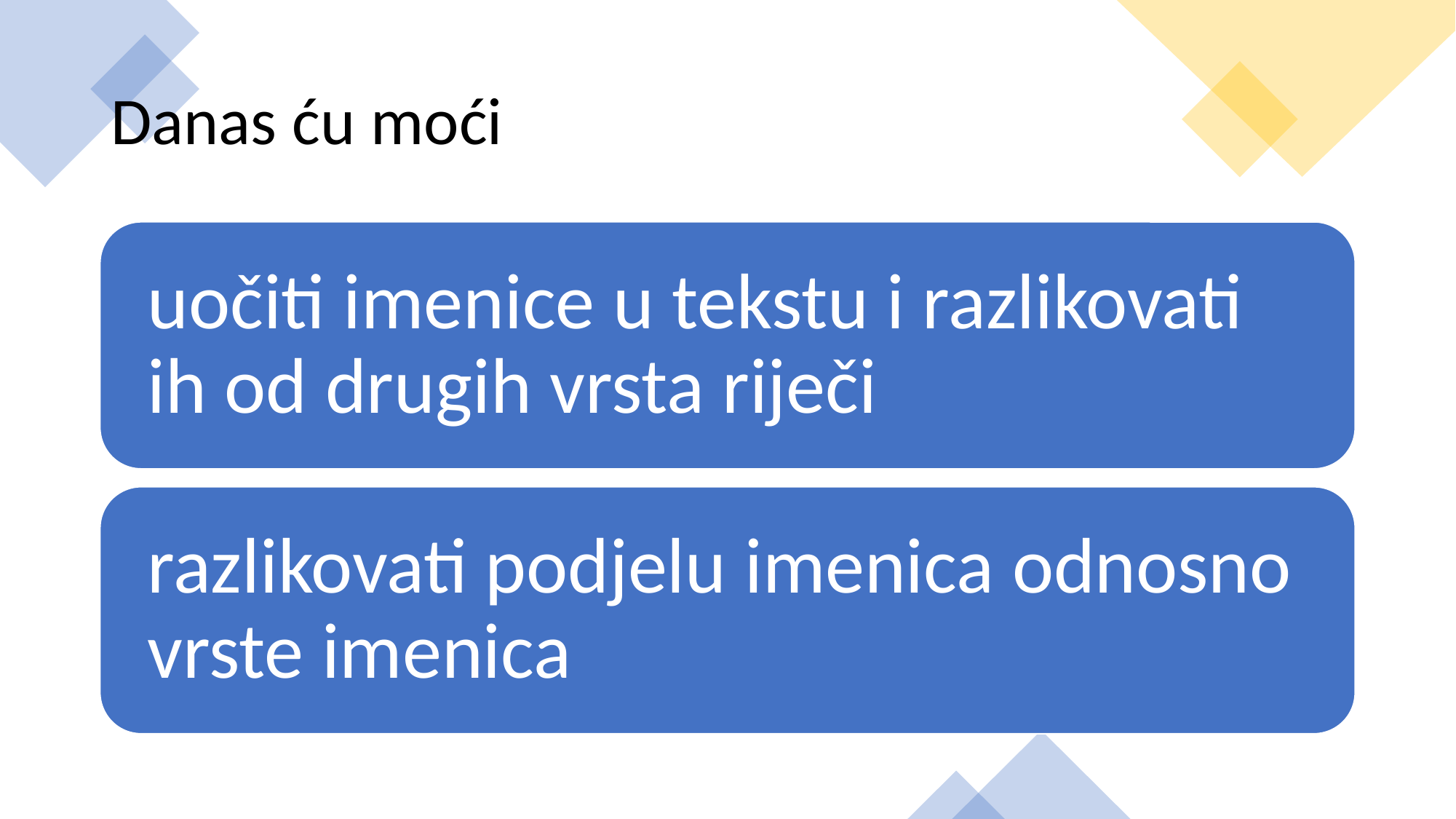

# Danas ću moći

uočiti imenice u tekstu i razlikovati ih od drugih vrsta riječi
razlikovati podjelu imenica odnosno vrste imenica